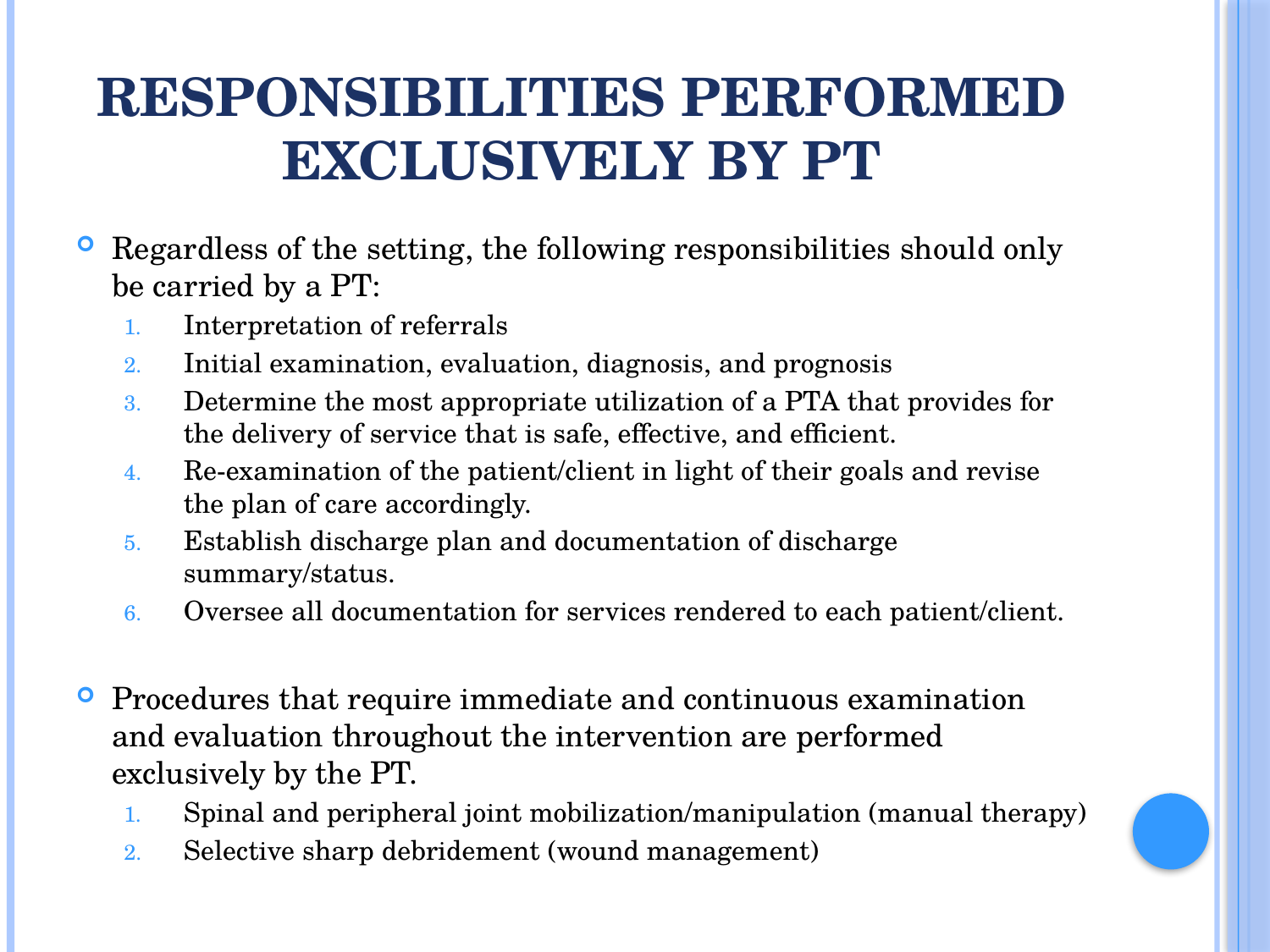

# Responsibilities Performed Exclusively By PT
Regardless of the setting, the following responsibilities should only be carried by a PT:
Interpretation of referrals
Initial examination, evaluation, diagnosis, and prognosis
Determine the most appropriate utilization of a PTA that provides for the delivery of service that is safe, effective, and efficient.
Re-examination of the patient/client in light of their goals and revise the plan of care accordingly.
Establish discharge plan and documentation of discharge summary/status.
Oversee all documentation for services rendered to each patient/client.

Procedures that require immediate and continuous examination and evaluation throughout the intervention are performed exclusively by the PT.
Spinal and peripheral joint mobilization/manipulation (manual therapy)
Selective sharp debridement (wound management)